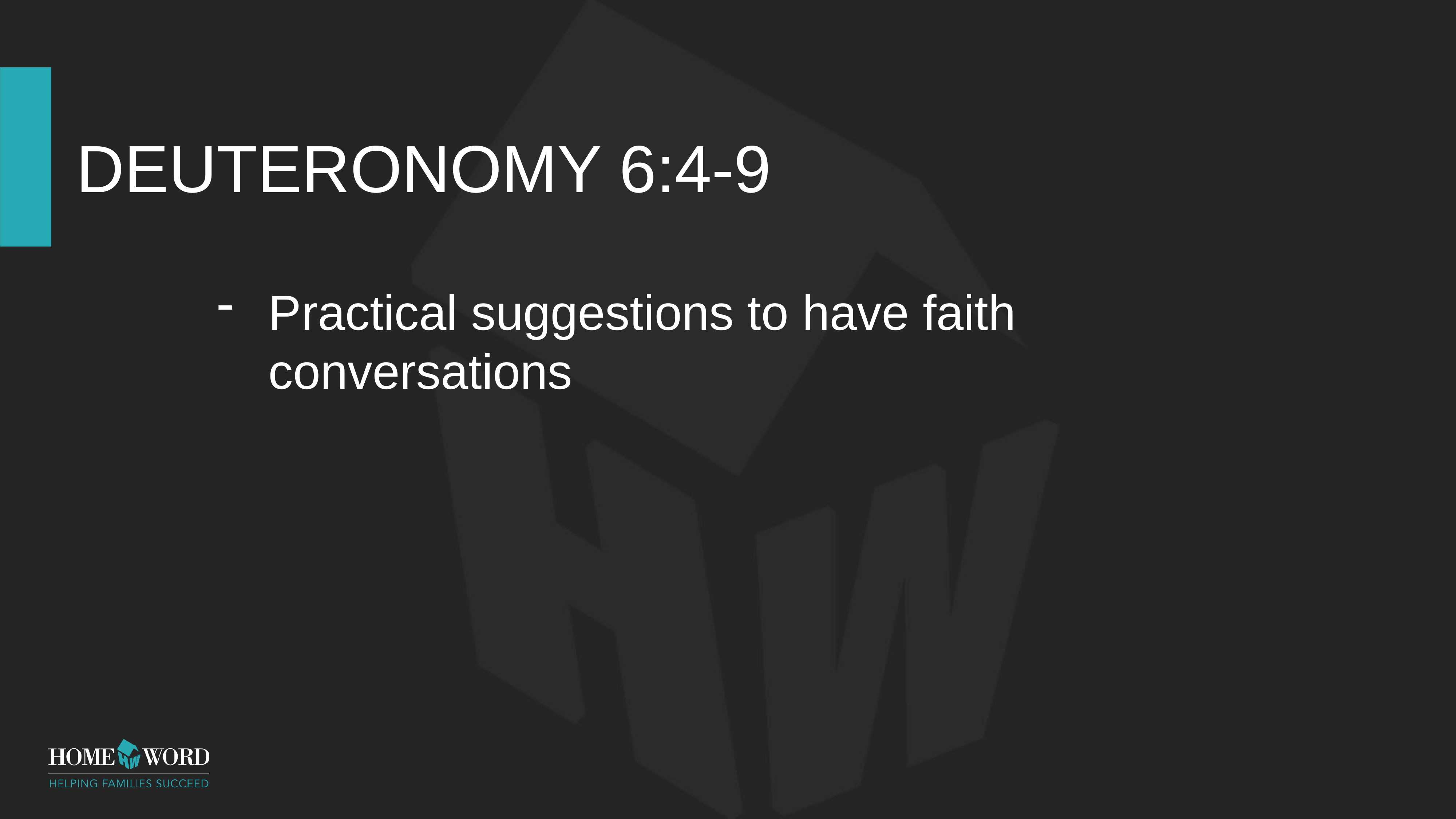

# Deuteronomy 6:4-9
Practical suggestions to have faith conversations